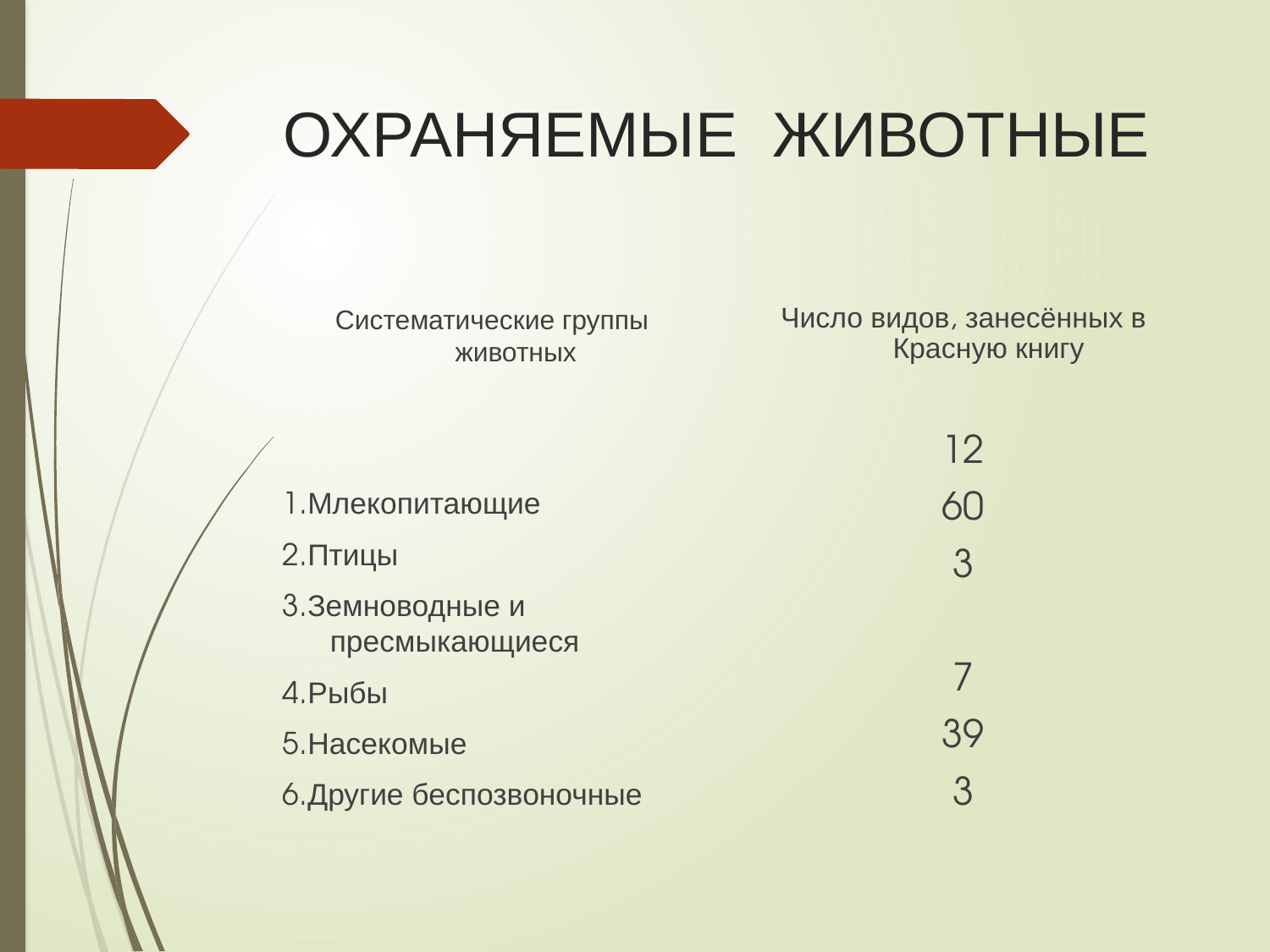

# ОХРАНЯЕМЫЕ  ЖИВОТНЫЕ
Систематические группы животных

1.Млекопитающие
2.Птицы
3.Земноводные и пресмыкающиеся
4.Рыбы
5.Насекомые
6.Другие беспозвоночные
Число видов, занесённых в Красную книгу

12
60
3

7
39
3